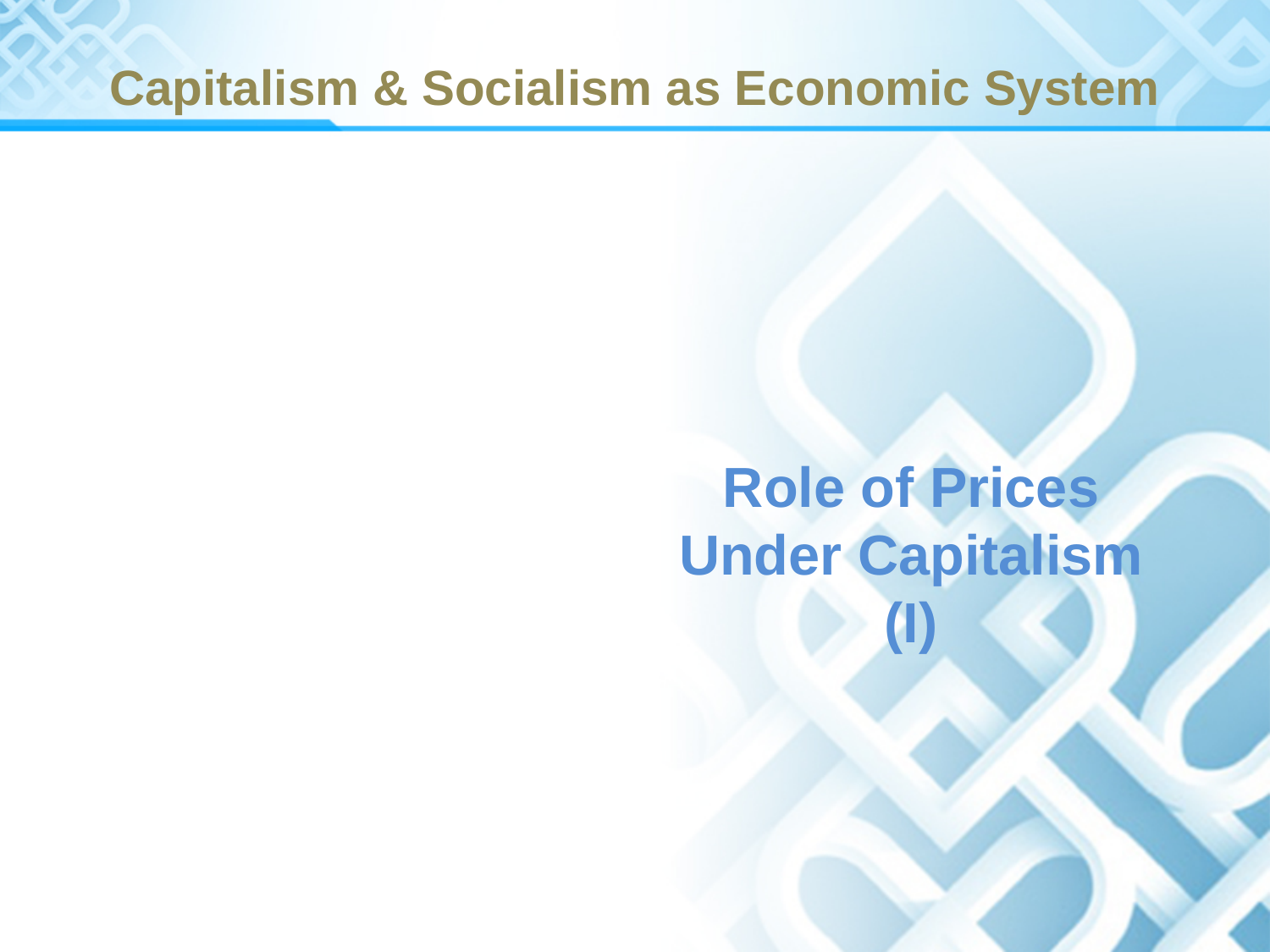

# Capitalism & Socialism as Economic System
Role of Prices Under Capitalism (I)